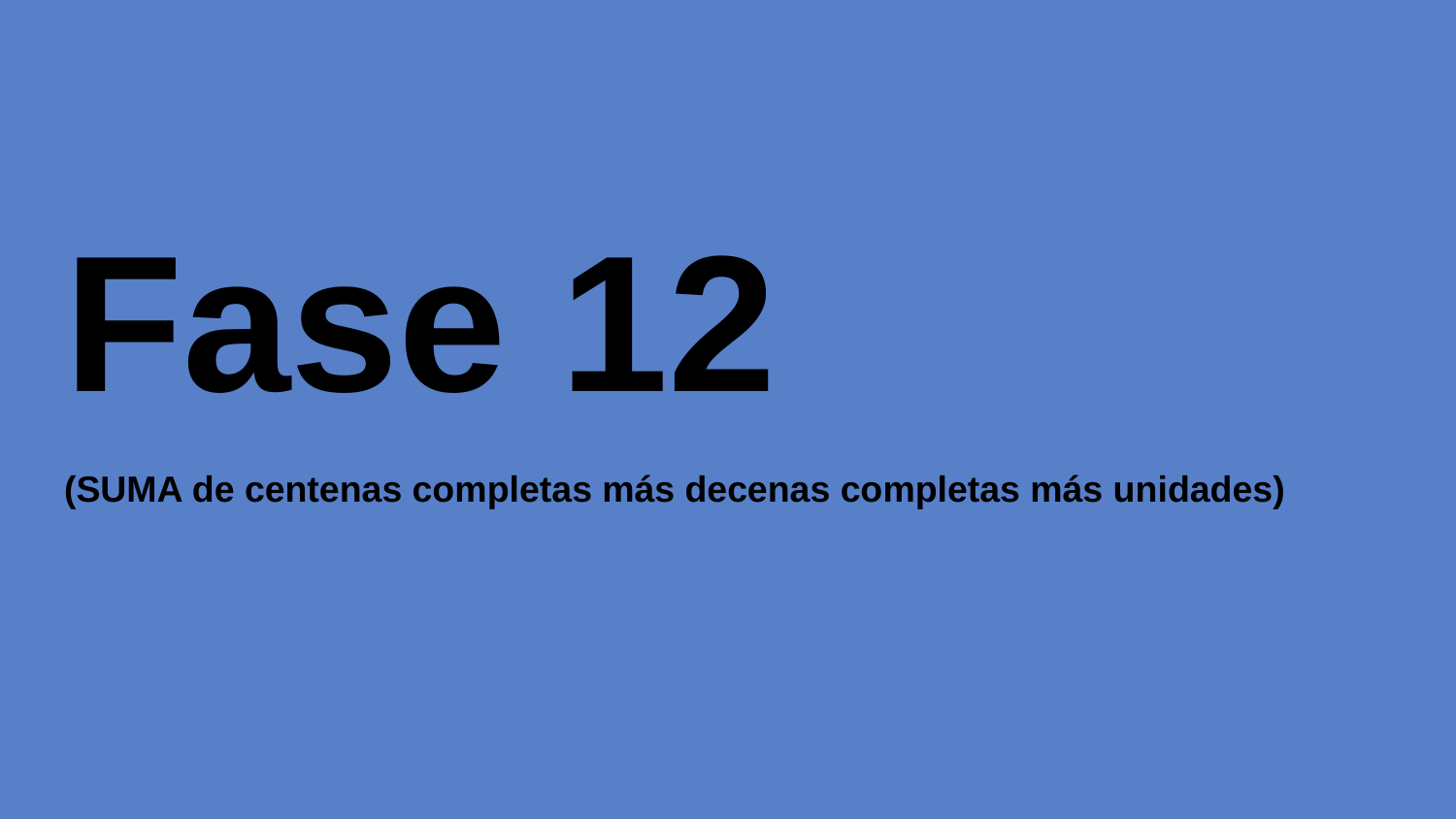

# Fase 12
(SUMA de centenas completas más decenas completas más unidades)